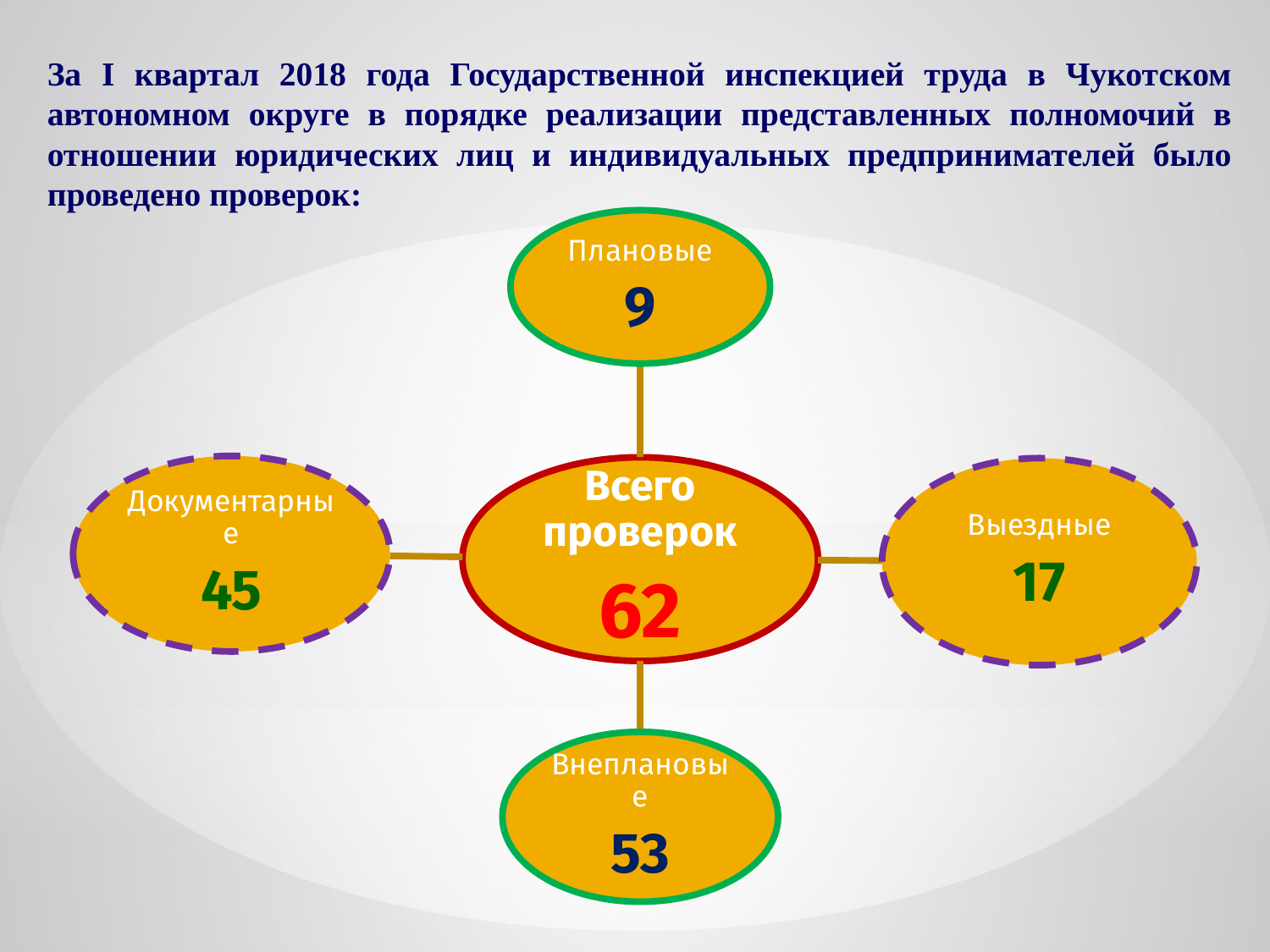

За I квартал 2018 года Государственной инспекцией труда в Чукотском автономном округе в порядке реализации представленных полномочий в отношении юридических лиц и индивидуальных предпринимателей было проведено проверок:
Всего проверок
62

Плановые
9

Выездные
17

Внеплановые
53

Документарные
45